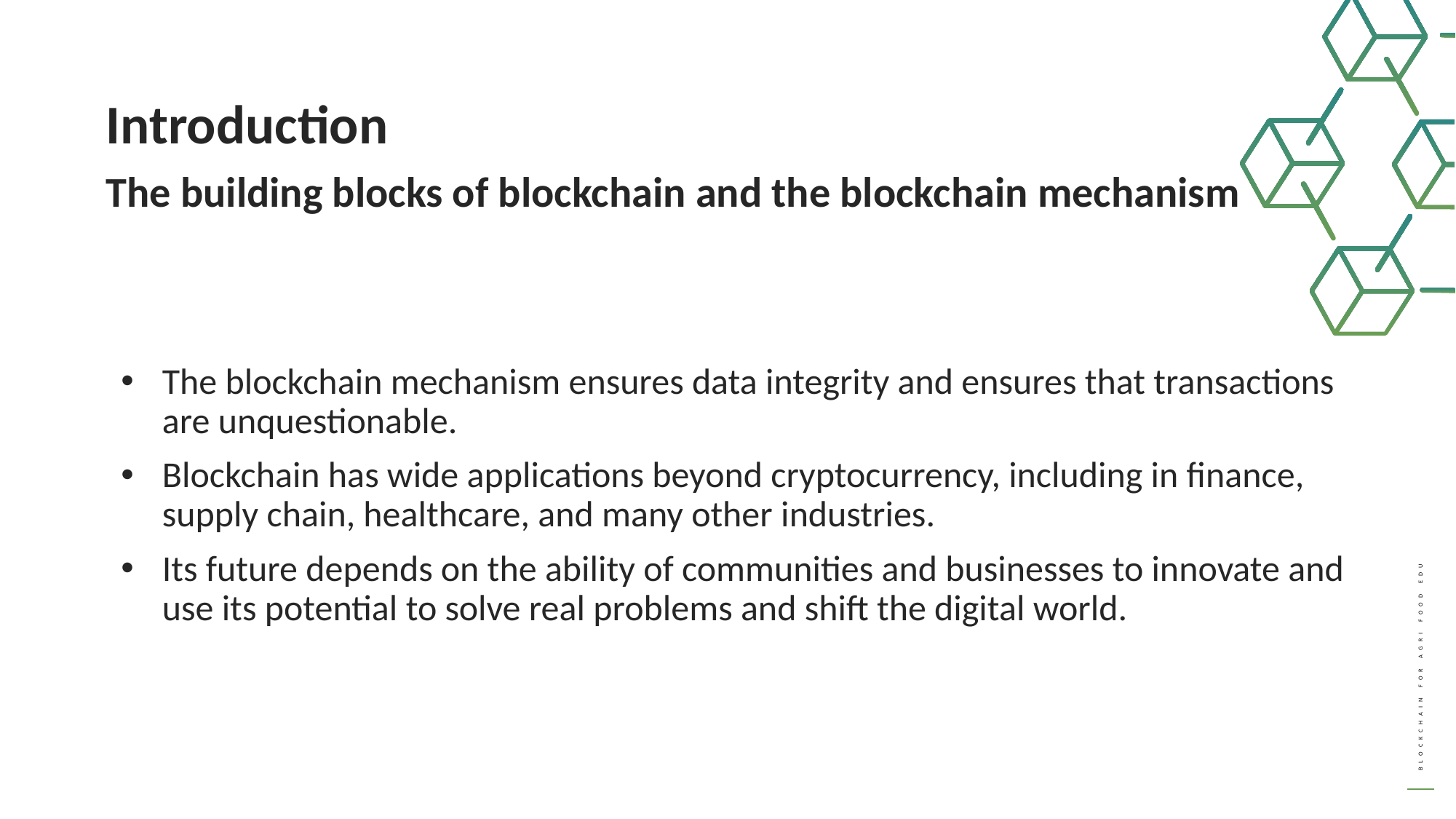

Introduction
The building blocks of blockchain and the blockchain mechanism
The blockchain mechanism ensures data integrity and ensures that transactions are unquestionable.
Blockchain has wide applications beyond cryptocurrency, including in finance, supply chain, healthcare, and many other industries.
Its future depends on the ability of communities and businesses to innovate and use its potential to solve real problems and shift the digital world.